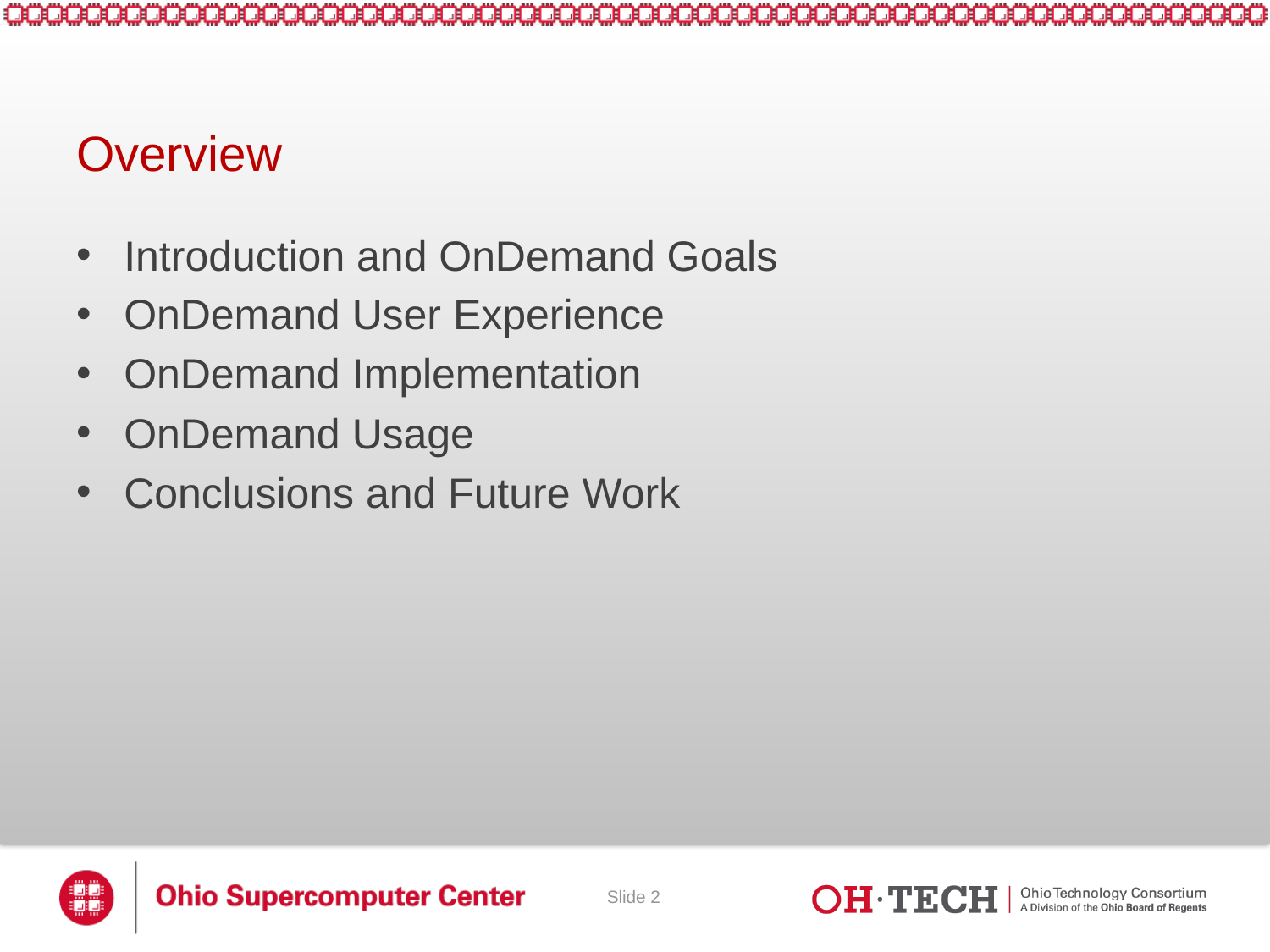

# Overview
Introduction and OnDemand Goals
OnDemand User Experience
OnDemand Implementation
OnDemand Usage
Conclusions and Future Work